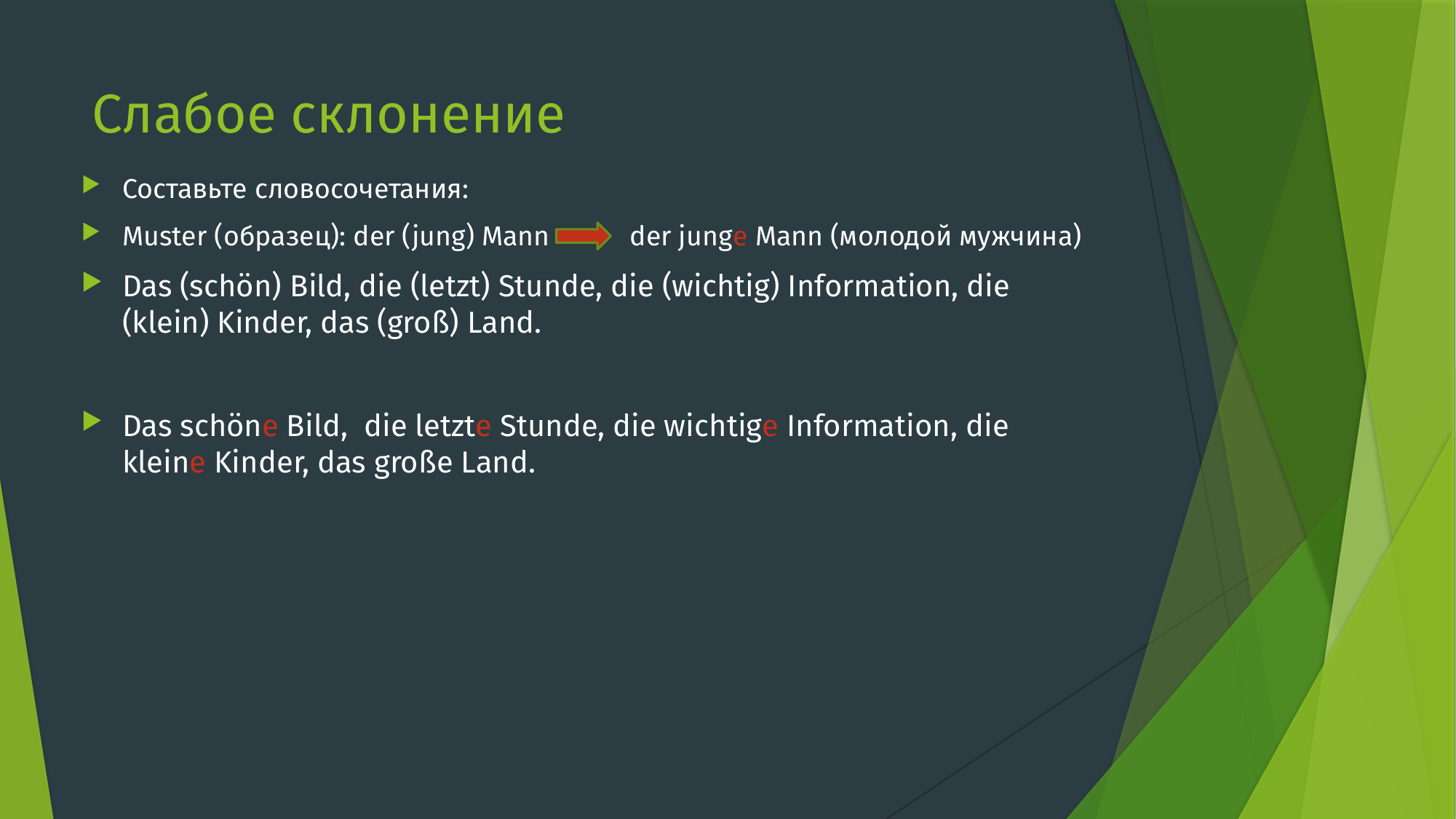

# Слабое склонение
Составьте словосочетания:
Muster (образец): der (jung) Mann           der junge Mann (молодой мужчина)
Das (schön) Bild, die (letzt) Stunde, die (wichtig) Information, die (klein) Kinder, das (groß) Land.

Das schöne Bild,  die letzte Stunde, die wichtige Information, die kleine Kinder, das große Land.